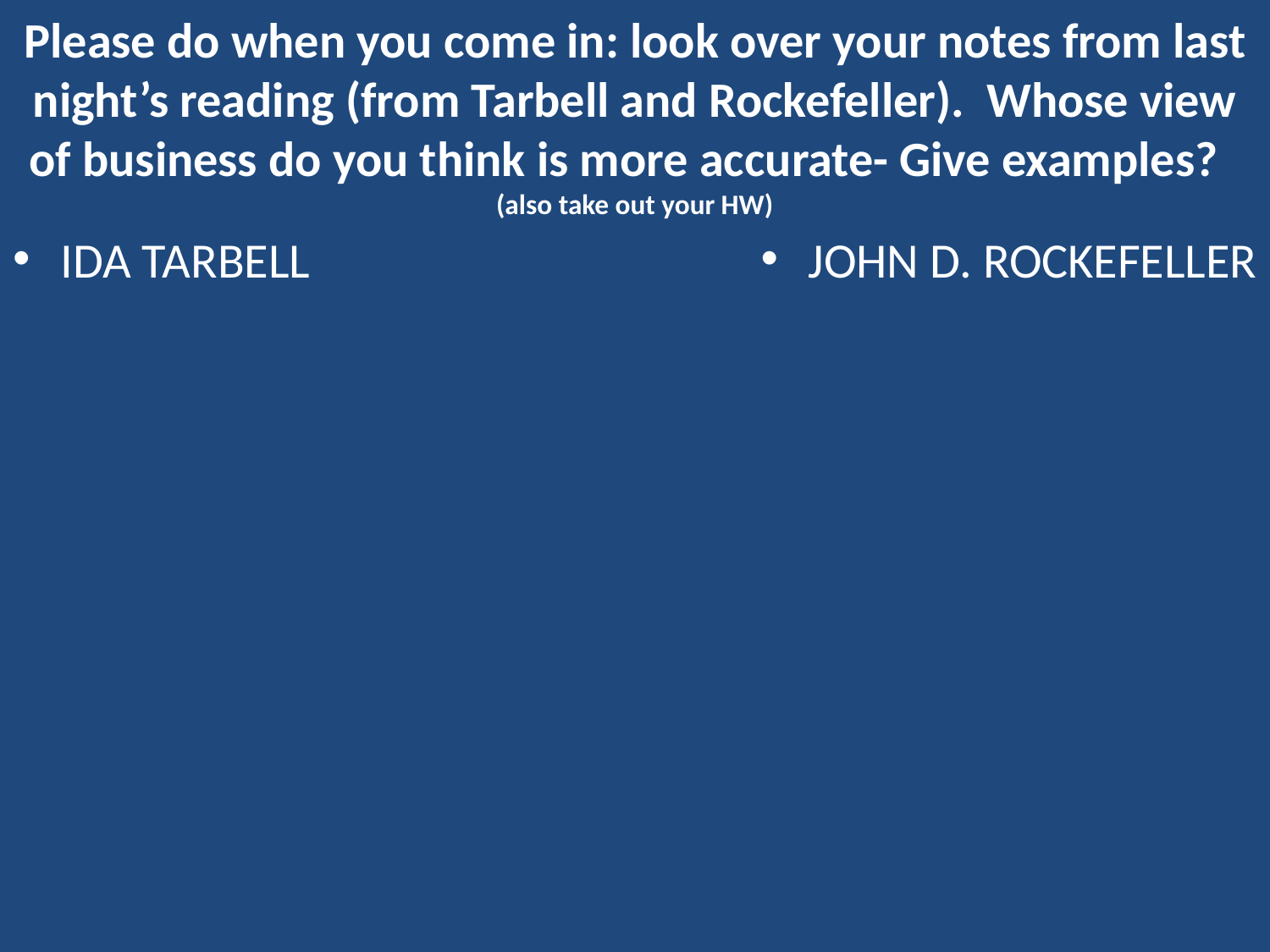

# Please do when you come in: look over your notes from last night’s reading (from Tarbell and Rockefeller).  Whose view of business do you think is more accurate- Give examples?   (also take out your HW)
IDA TARBELL
JOHN D. ROCKEFELLER